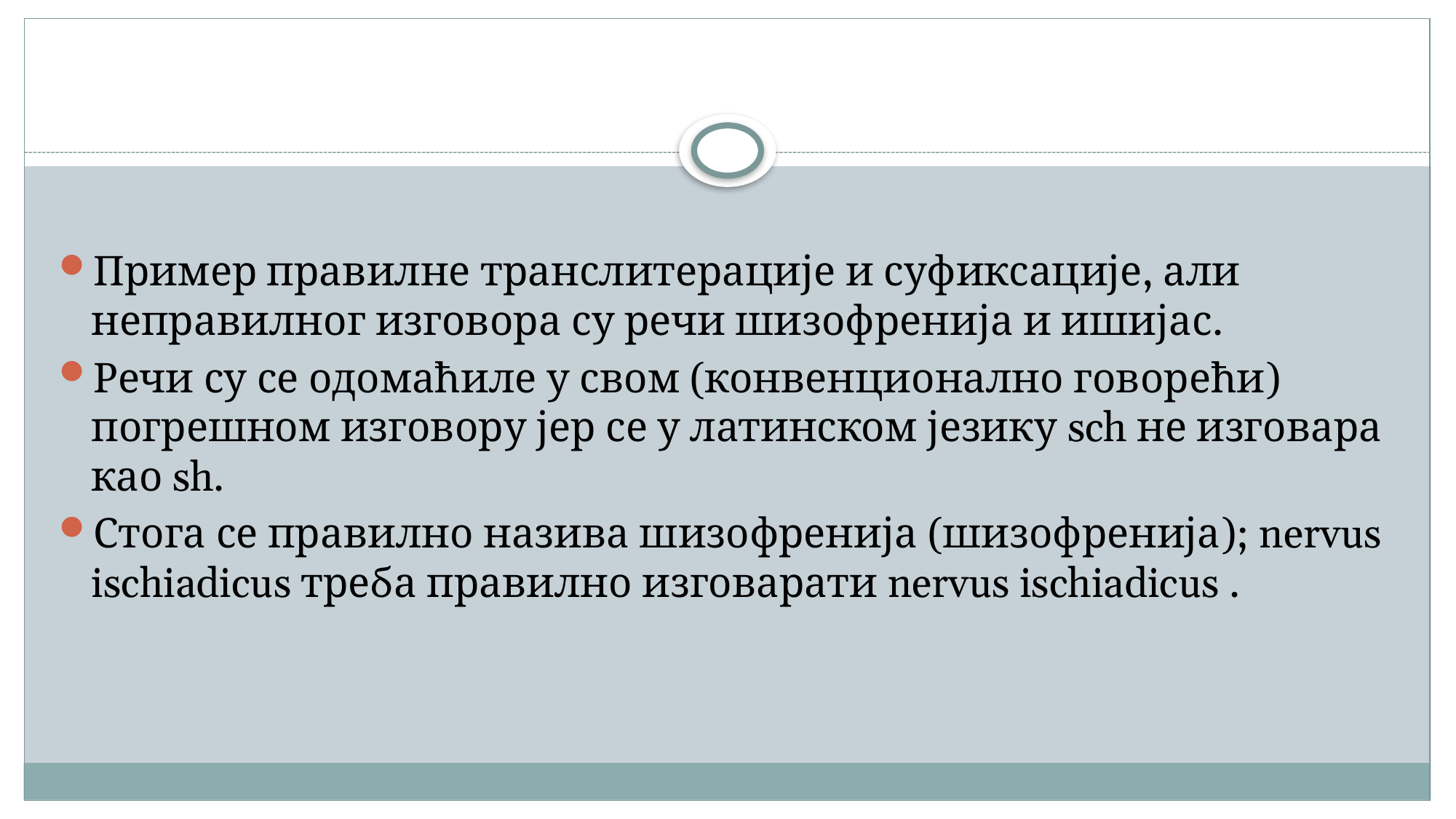

#

Пример правилне транслитерације и суфиксације, али неправилног изговора су речи шизофренија и ишијас.
Речи су се одомаћиле у свом (конвенционално говорећи) погрешном изговору јер се у латинском језику sch не изговара као sh.
Стога се правилно назива шизофренија (шизофренија); nervus ischiadicus треба правилно изговарати nervus ischiadicus .